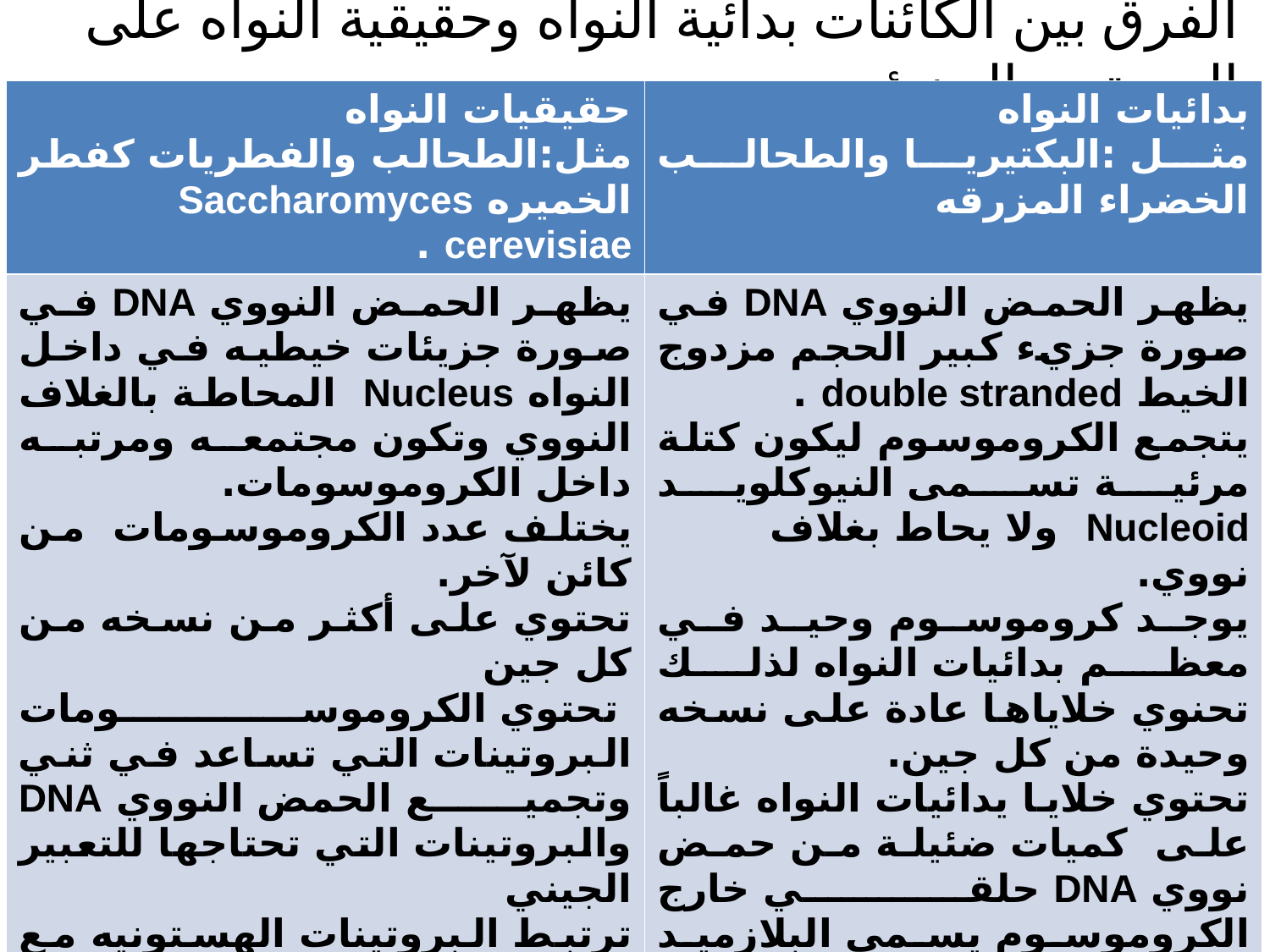

# الفرق بين الكائنات بدائية النواه وحقيقية النواه على المستوى الجزيئي
| حقيقيات النواه مثل:الطحالب والفطريات كفطر الخميره Saccharomyces cerevisiae . | بدائيات النواه مثل :البكتيريا والطحالب الخضراء المزرقه |
| --- | --- |
| يظهر الحمض النووي DNA في صورة جزيئات خيطيه في داخل النواه Nucleus المحاطة بالغلاف النووي وتكون مجتمعه ومرتبه داخل الكروموسومات. يختلف عدد الكروموسومات من كائن لآخر. تحتوي على أكثر من نسخه من كل جين تحتوي الكروموسومات البروتينات التي تساعد في ثني وتجميع الحمض النووي DNA والبروتينات التي تحتاجها للتعبير الجيني ترتبط البروتينات الهستونيه مع الحمض النووي. | يظهر الحمض النووي DNA في صورة جزيء كبير الحجم مزدوج الخيط double stranded . يتجمع الكروموسوم ليكون كتلة مرئية تسمى النيوكلويد Nucleoid ولا يحاط بغلاف نووي. يوجد كروموسوم وحيد في معظم بدائيات النواه لذلك تحنوي خلاياها عادة على نسخه وحيدة من كل جين. تحتوي خلايا يدائيات النواه غالباً على كميات ضئيلة من حمض نووي DNA حلقي خارج الكروموسوم يسمى البلازميد Plasmid . توجد بروتينات شبيهة بالهستونات مرتبطة بالحمض النووي. |
| تنقسم الخلايا عن طريق الانقسامين الميوزي والميتوزي. | تتكاثر بالانقسام الثنائي والترعم . |
| تحاط العضيات الخلوية بالغشاء البلازمي. | لا تحاط المكونات الخلويه بالغلاف البلازمي |
| الريبوسومات حجمها 30 نانومتر من النوع 80Sوتتكون من وحدتين40S و60S . | الريبوسومات حجمها 25 نانومتر من نوع 70S وتتكون من وحدتين 30S و50S |
Amal Alghamdi-MIC251
13